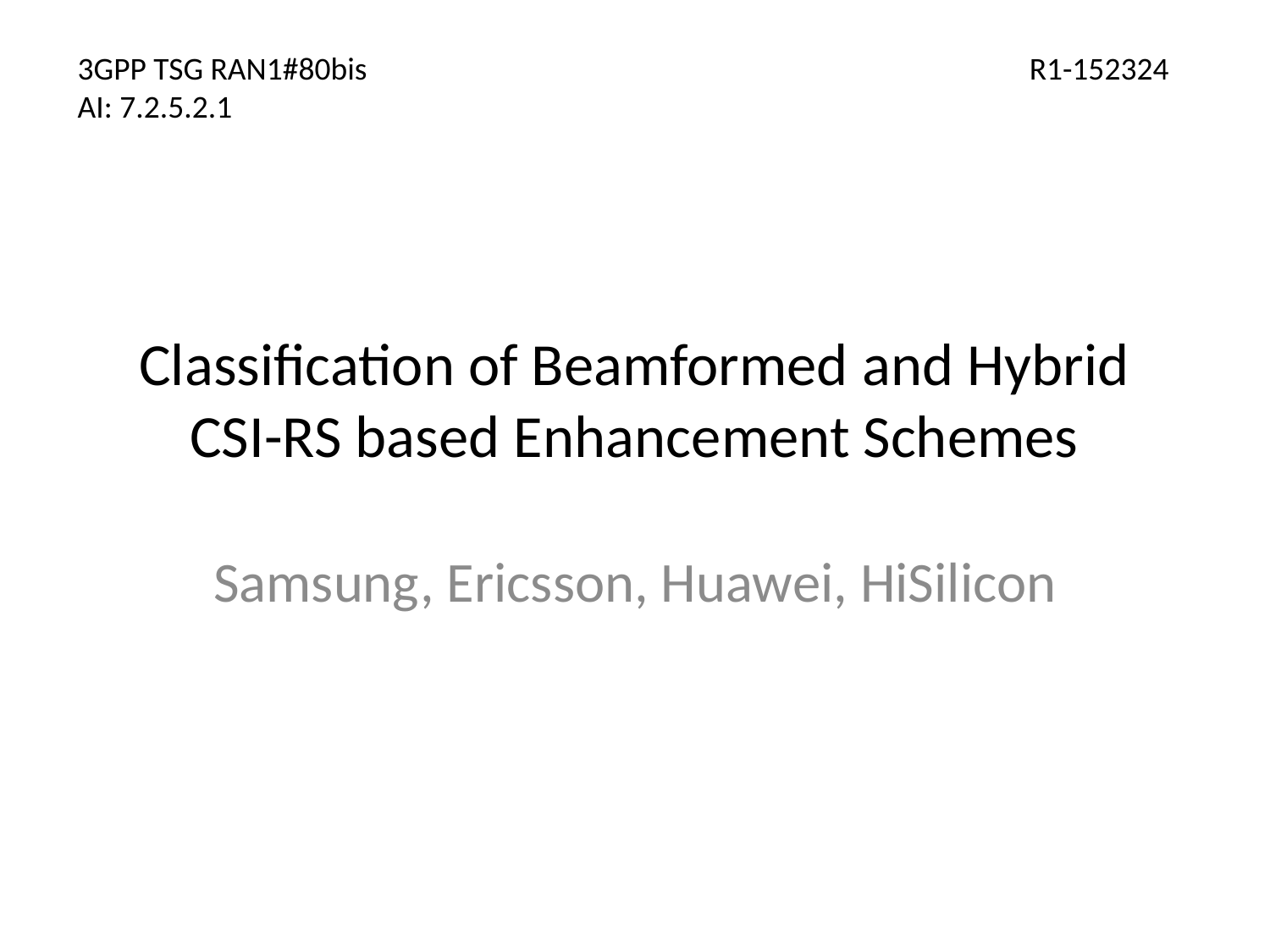

3GPP TSG RAN1#80bis
AI: 7.2.5.2.1
R1-152324
# Classification of Beamformed and Hybrid CSI-RS based Enhancement Schemes
Samsung, Ericsson, Huawei, HiSilicon